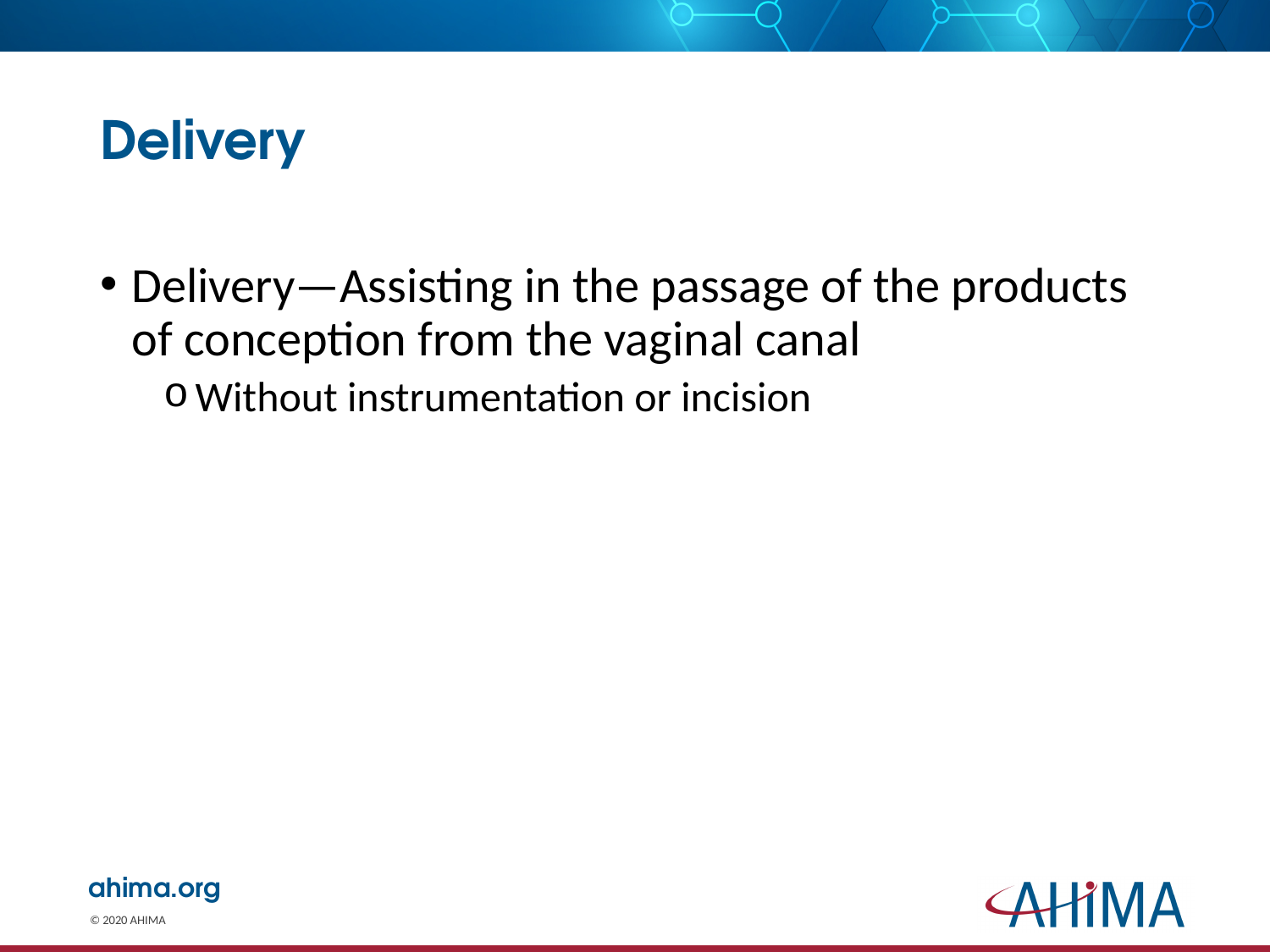

# Delivery
Delivery—Assisting in the passage of the products of conception from the vaginal canal
Without instrumentation or incision